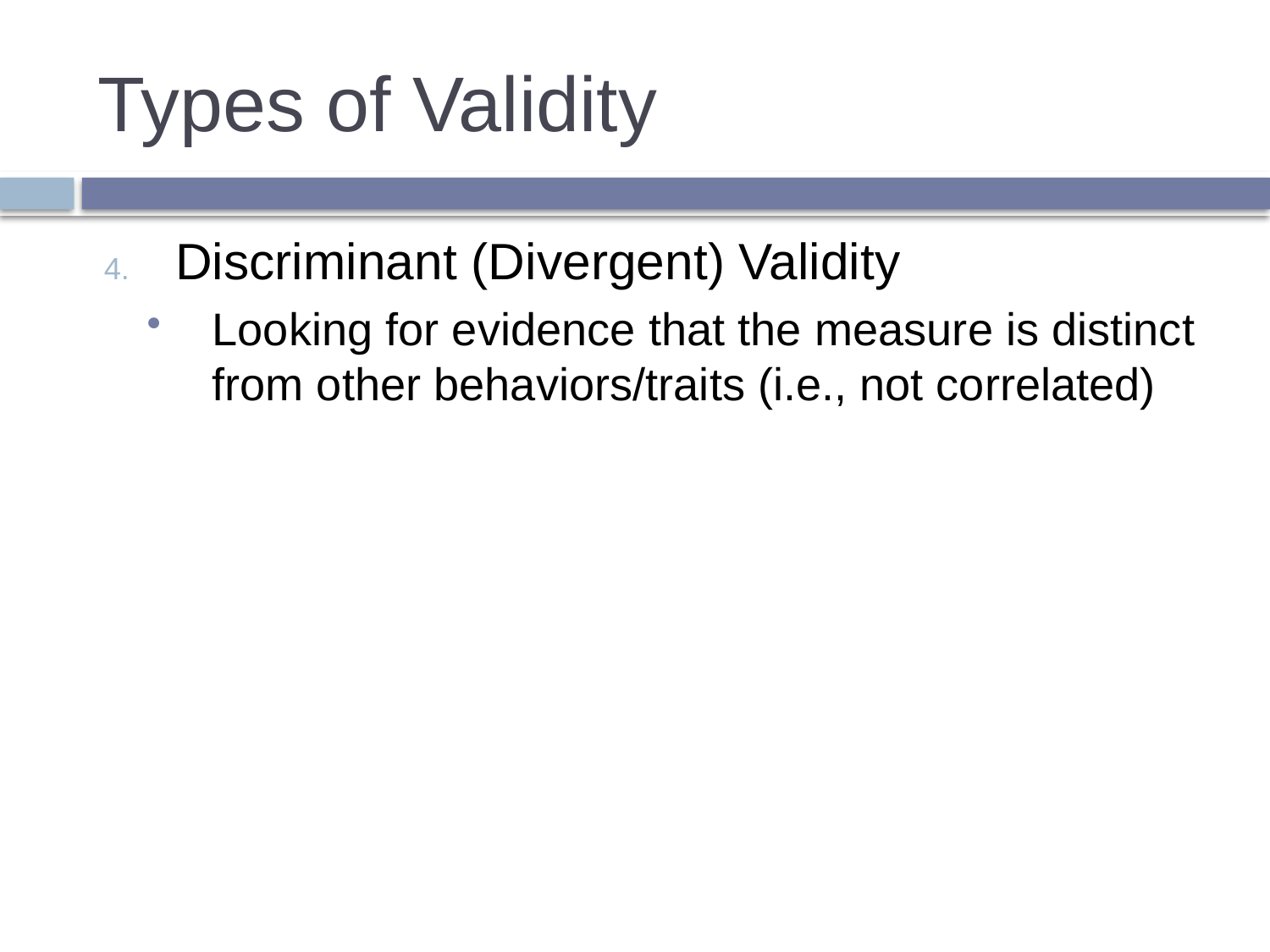

# Types of Validity
Discriminant (Divergent) Validity
Looking for evidence that the measure is distinct from other behaviors/traits (i.e., not correlated)